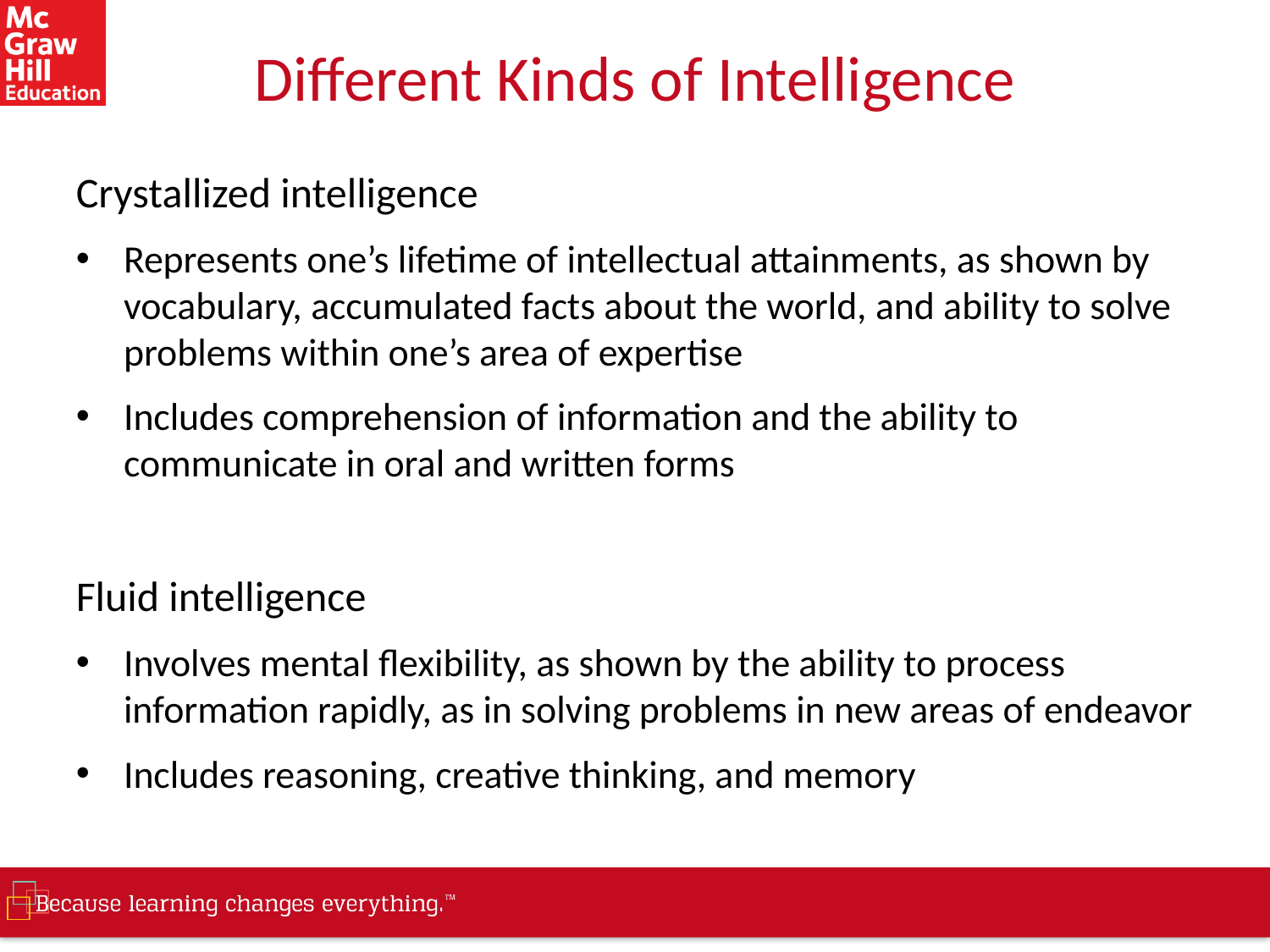

# Different Kinds of Intelligence
Crystallized intelligence
Represents one’s lifetime of intellectual attainments, as shown by vocabulary, accumulated facts about the world, and ability to solve problems within one’s area of expertise
Includes comprehension of information and the ability to communicate in oral and written forms

Fluid intelligence
Involves mental flexibility, as shown by the ability to process information rapidly, as in solving problems in new areas of endeavor
Includes reasoning, creative thinking, and memory